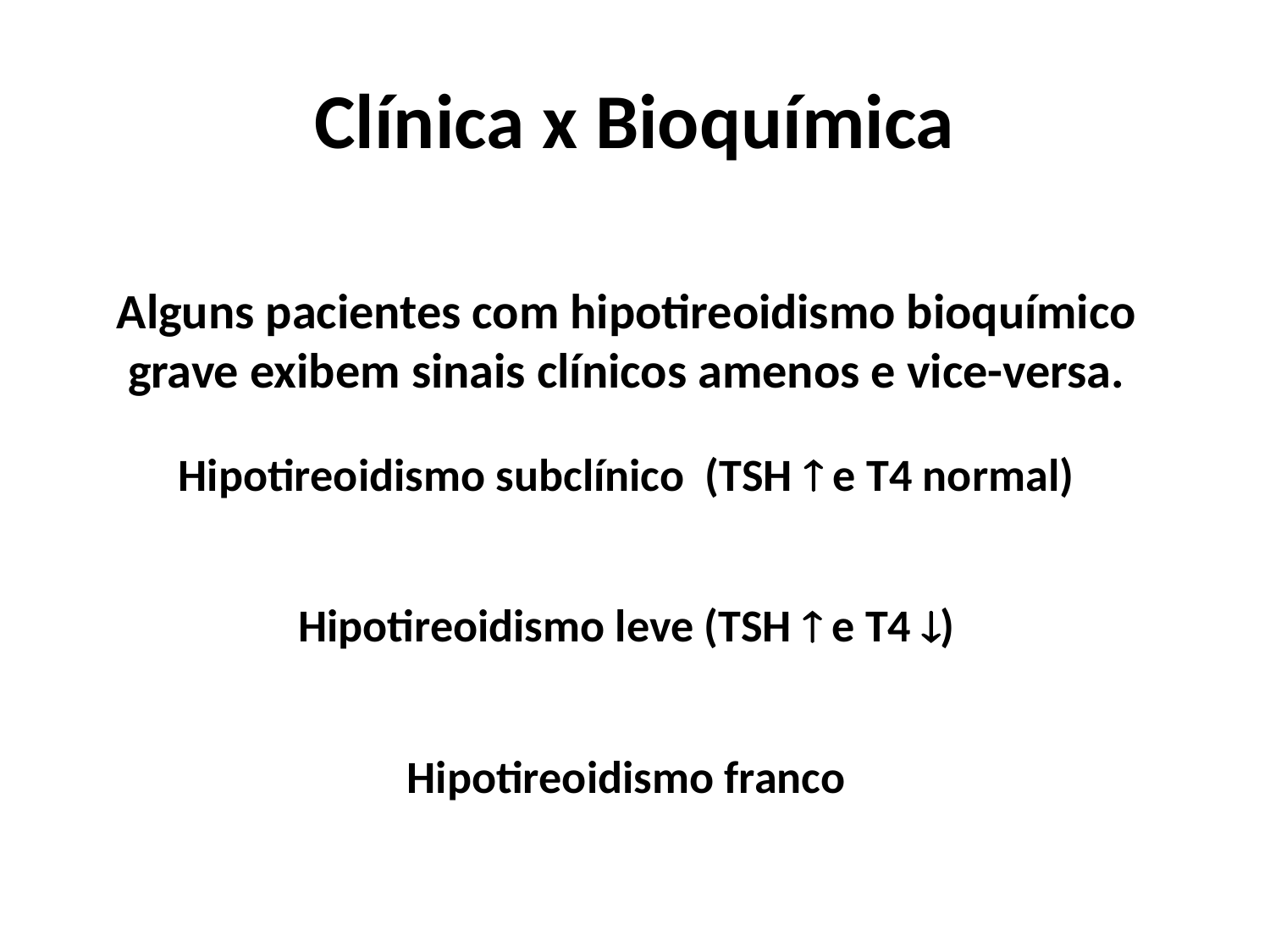

Clínica x Bioquímica

Alguns pacientes com hipotireoidismo bioquímico grave exibem sinais clínicos amenos e vice-versa.

Hipotireoidismo subclínico  (TSH ↑ e T4 normal)

Hipotireoidismo leve (TSH ↑ e T4 ↓)

Hipotireoidismo franco